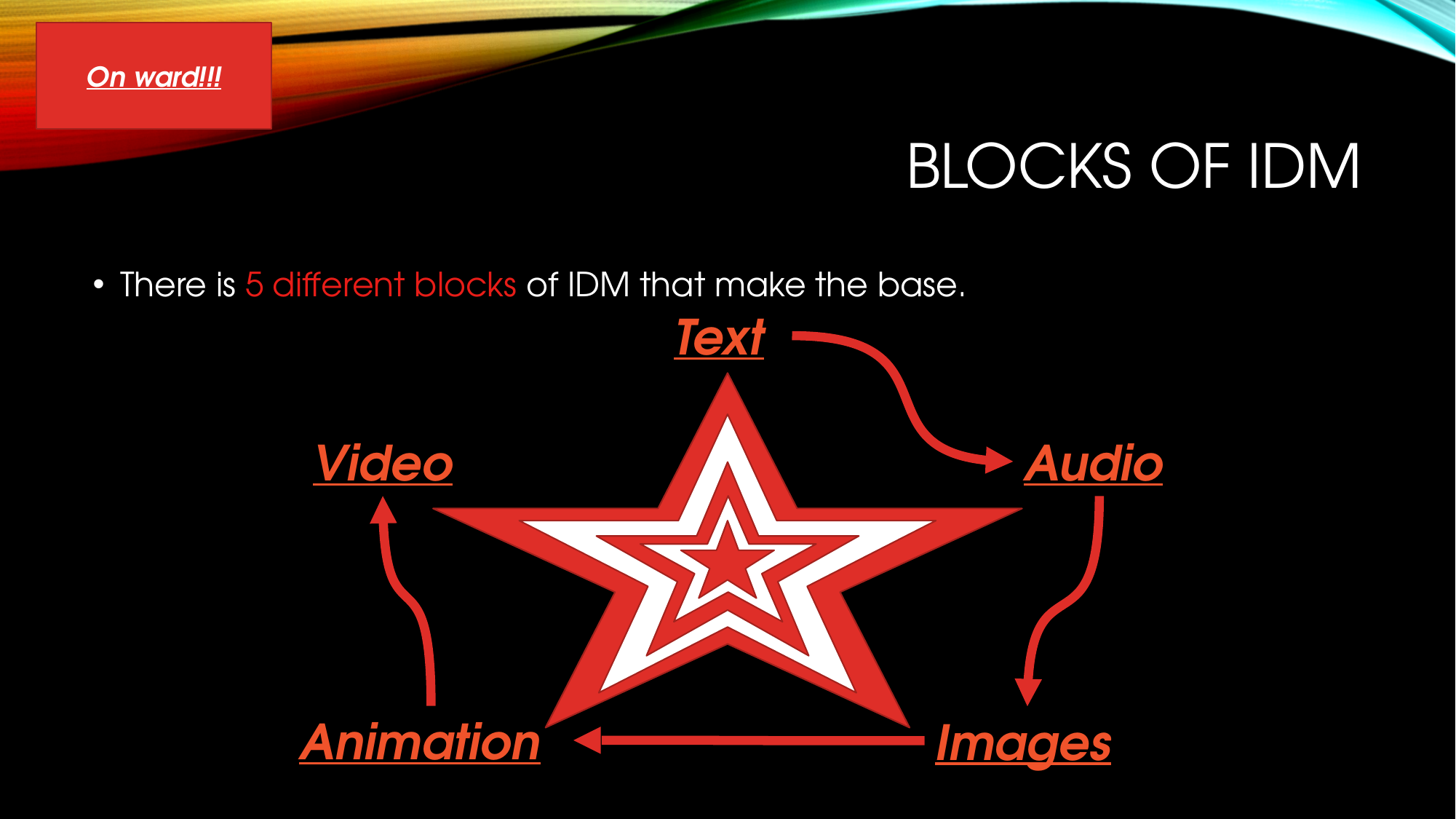

On ward!!!
# Blocks of IDM
There is 5 different blocks of IDM that make the base.
Text

Video
Audio

Animation
Images